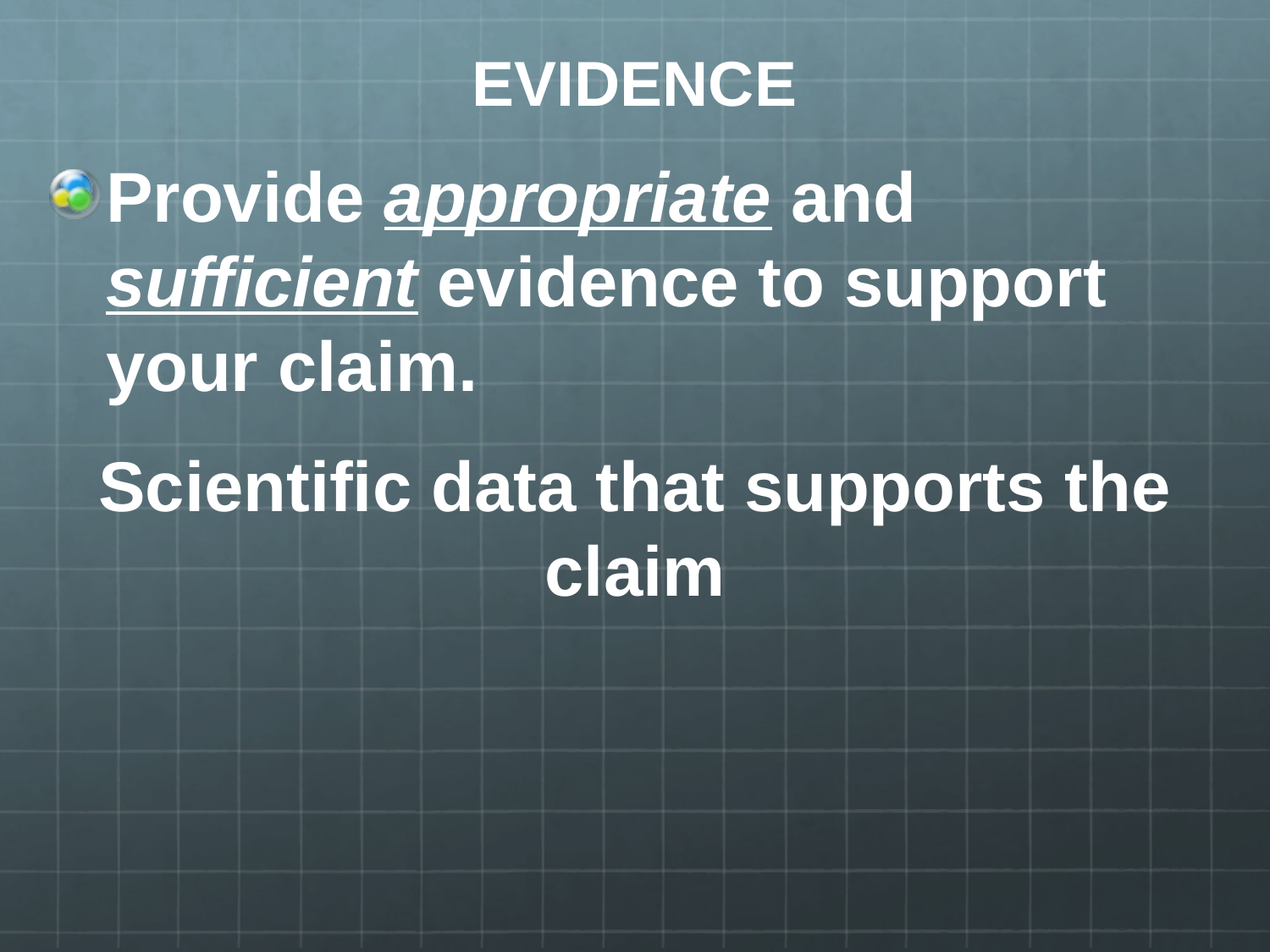

# EVIDENCE
Provide appropriate and sufficient evidence to support your claim.
Scientific data that supports the claim